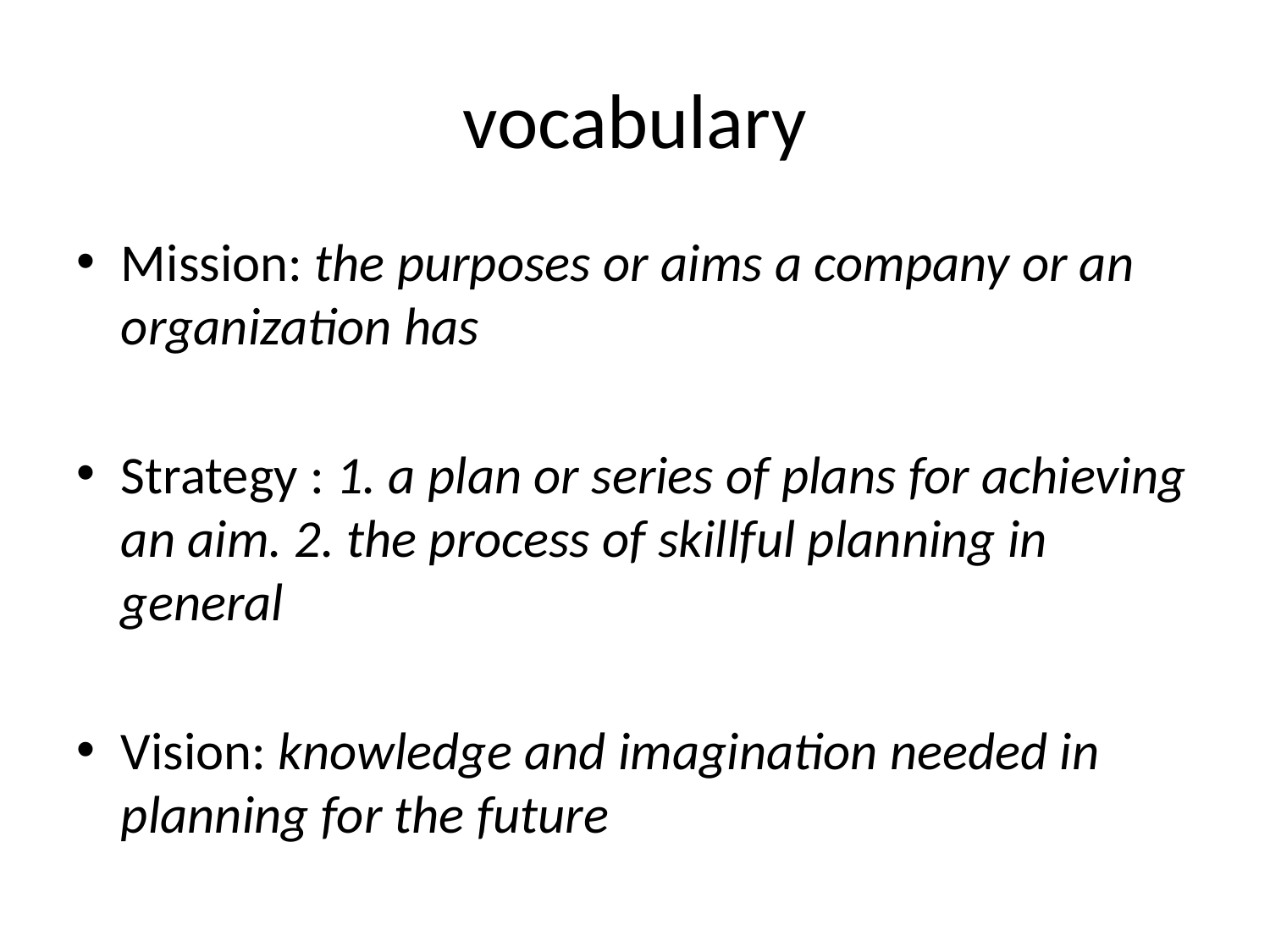

# vocabulary
Mission: the purposes or aims a company or an organization has

Strategy : 1. a plan or series of plans for achieving an aim. 2. the process of skillful planning in general

Vision: knowledge and imagination needed in planning for the future